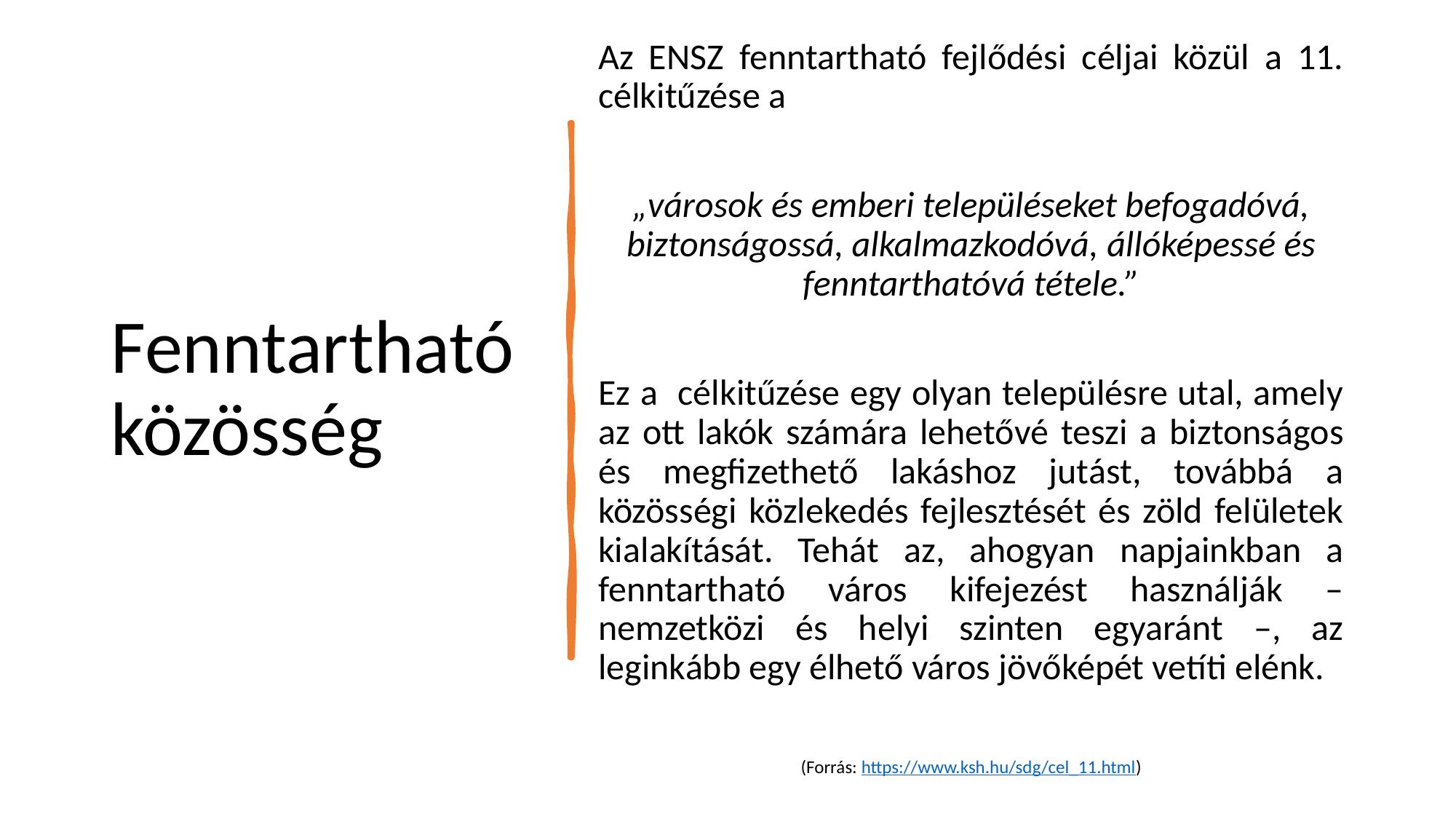

Az ENSZ fenntartható fejlődési céljai közül a 11. célkitűzése a

„városok és emberi településeket befogadóvá, biztonságossá, alkalmazkodóvá, állóképessé és fenntarthatóvá tétele.”

Ez a  célkitűzése egy olyan településre utal, amely az ott lakók számára lehetővé teszi a biztonságos és megfizethető lakáshoz jutást, továbbá a közösségi közlekedés fejlesztését és zöld felületek kialakítását. Tehát az, ahogyan napjainkban a fenntartható város kifejezést használják – nemzetközi és helyi szinten egyaránt –, az leginkább egy élhető város jövőképét vetíti elénk.

(Forrás: https://www.ksh.hu/sdg/cel_11.html)
# Fenntartható közösség